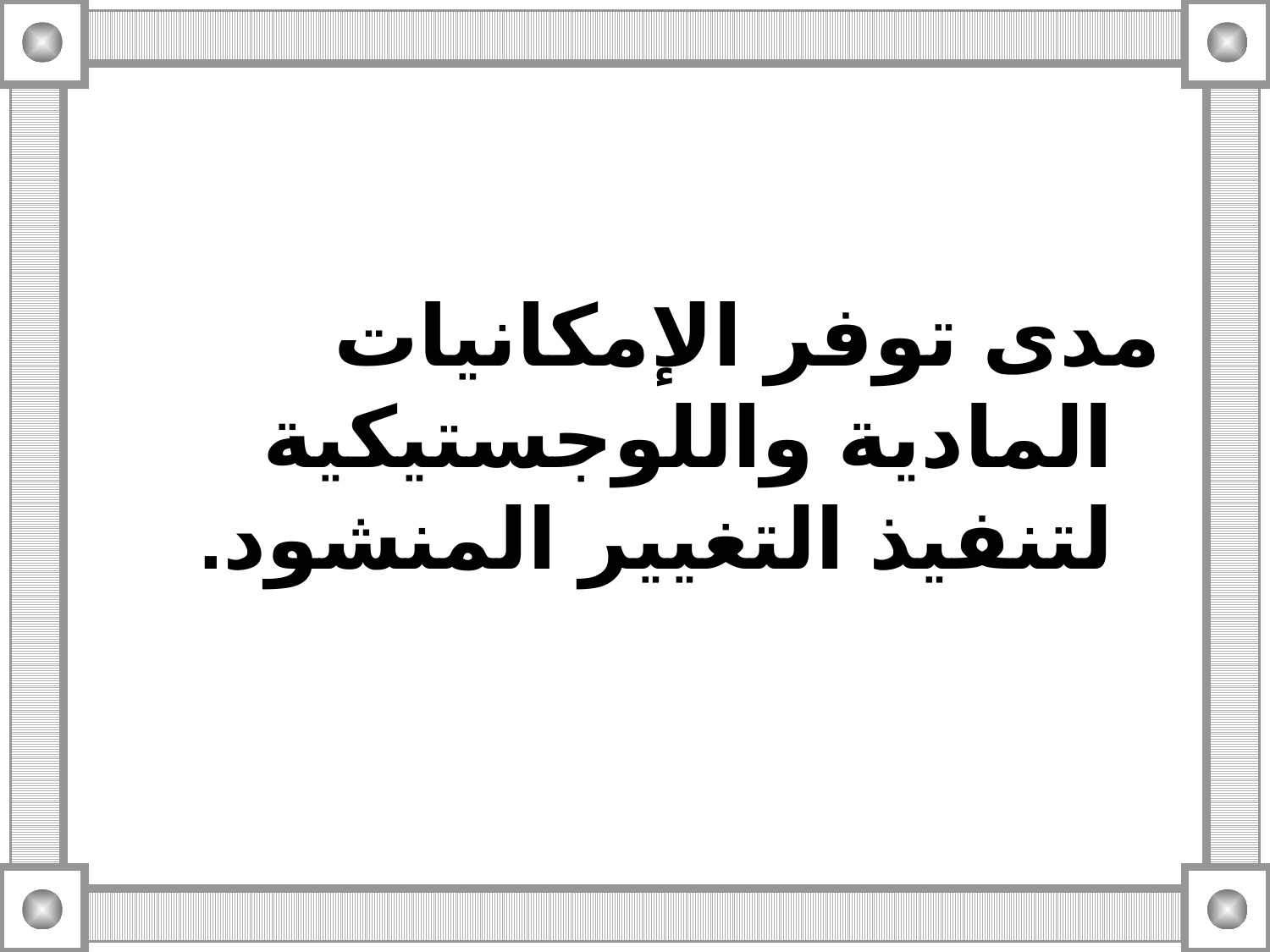

مدى توفر الإمكانيات المادية واللوجستيكية لتنفيذ التغيير المنشود.